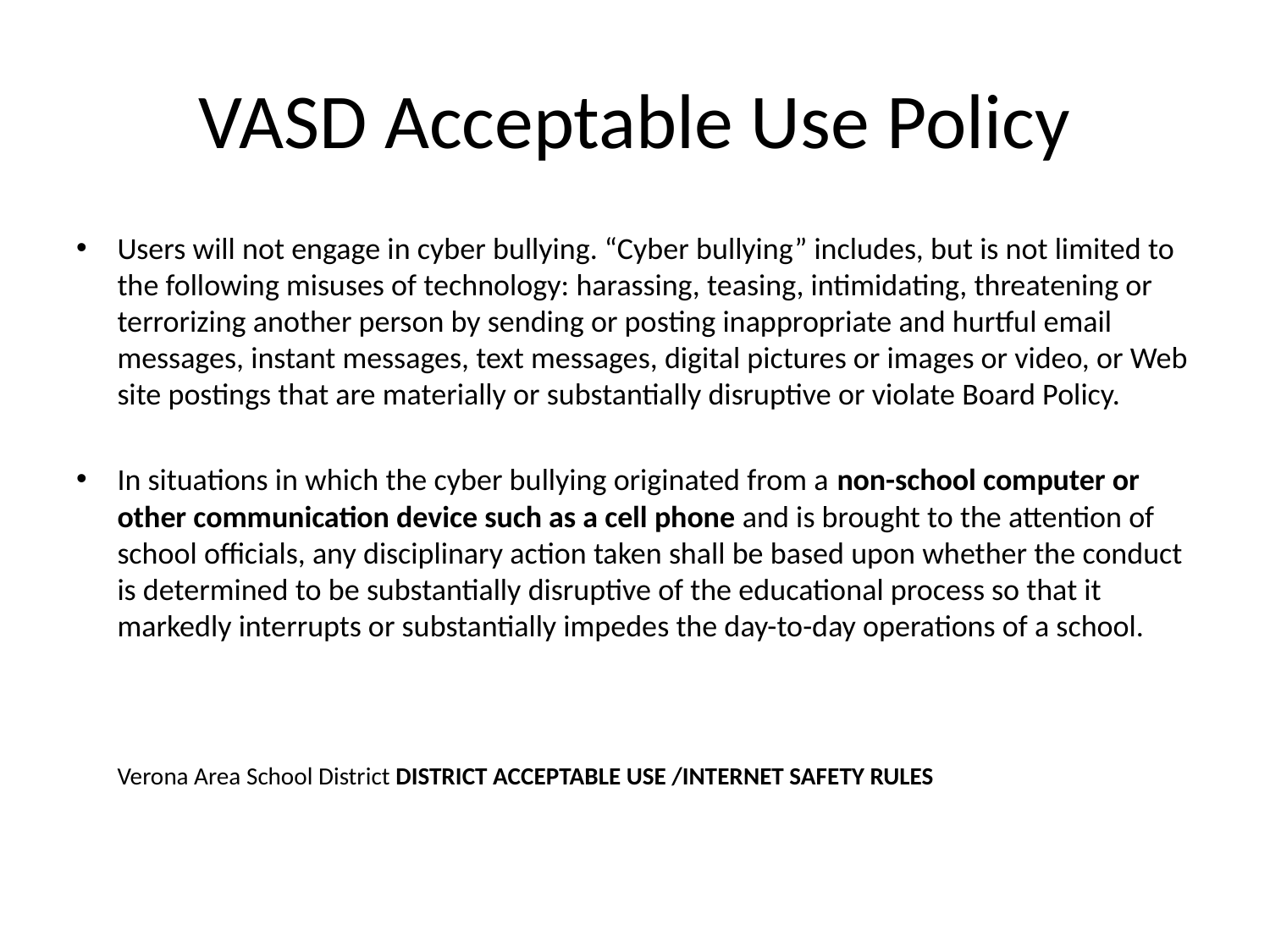

# VASD Acceptable Use Policy
Users will not engage in cyber bullying. “Cyber bullying” includes, but is not limited to the following misuses of technology: harassing, teasing, intimidating, threatening or terrorizing another person by sending or posting inappropriate and hurtful email messages, instant messages, text messages, digital pictures or images or video, or Web site postings that are materially or substantially disruptive or violate Board Policy.

In situations in which the cyber bullying originated from a non-school computer or other communication device such as a cell phone and is brought to the attention of school officials, any disciplinary action taken shall be based upon whether the conduct is determined to be substantially disruptive of the educational process so that it markedly interrupts or substantially impedes the day-to-day operations of a school.

	Verona Area School District DISTRICT ACCEPTABLE USE /INTERNET SAFETY RULES